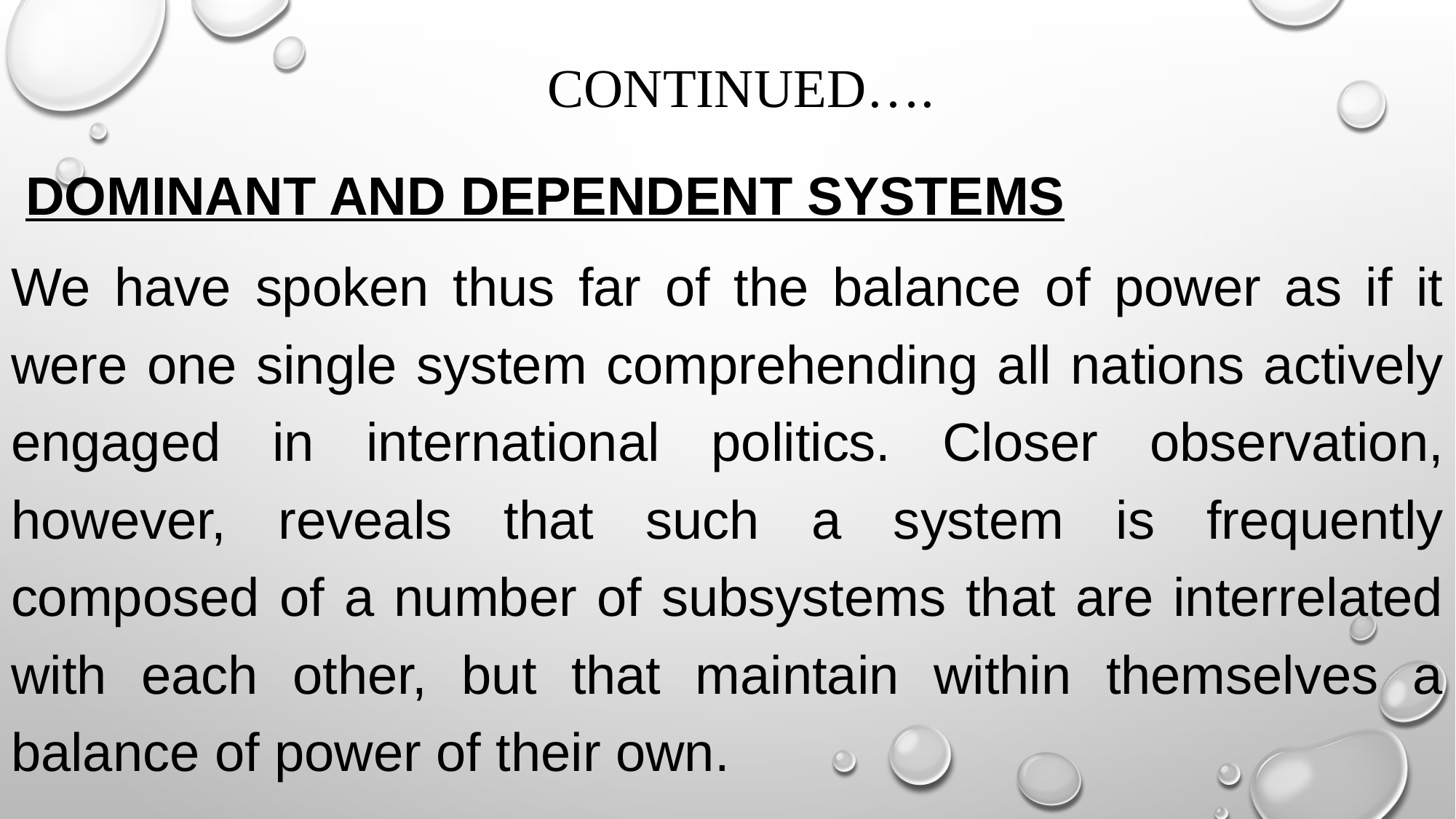

# continued….
 DOMINANT AND DEPENDENT SYSTEMS
We have spoken thus far of the balance of power as if it were one single system comprehending all nations actively engaged in international politics. Closer observation, however, reveals that such a system is frequently composed of a number of subsystems that are interrelated with each other, but that maintain within themselves a balance of power of their own.